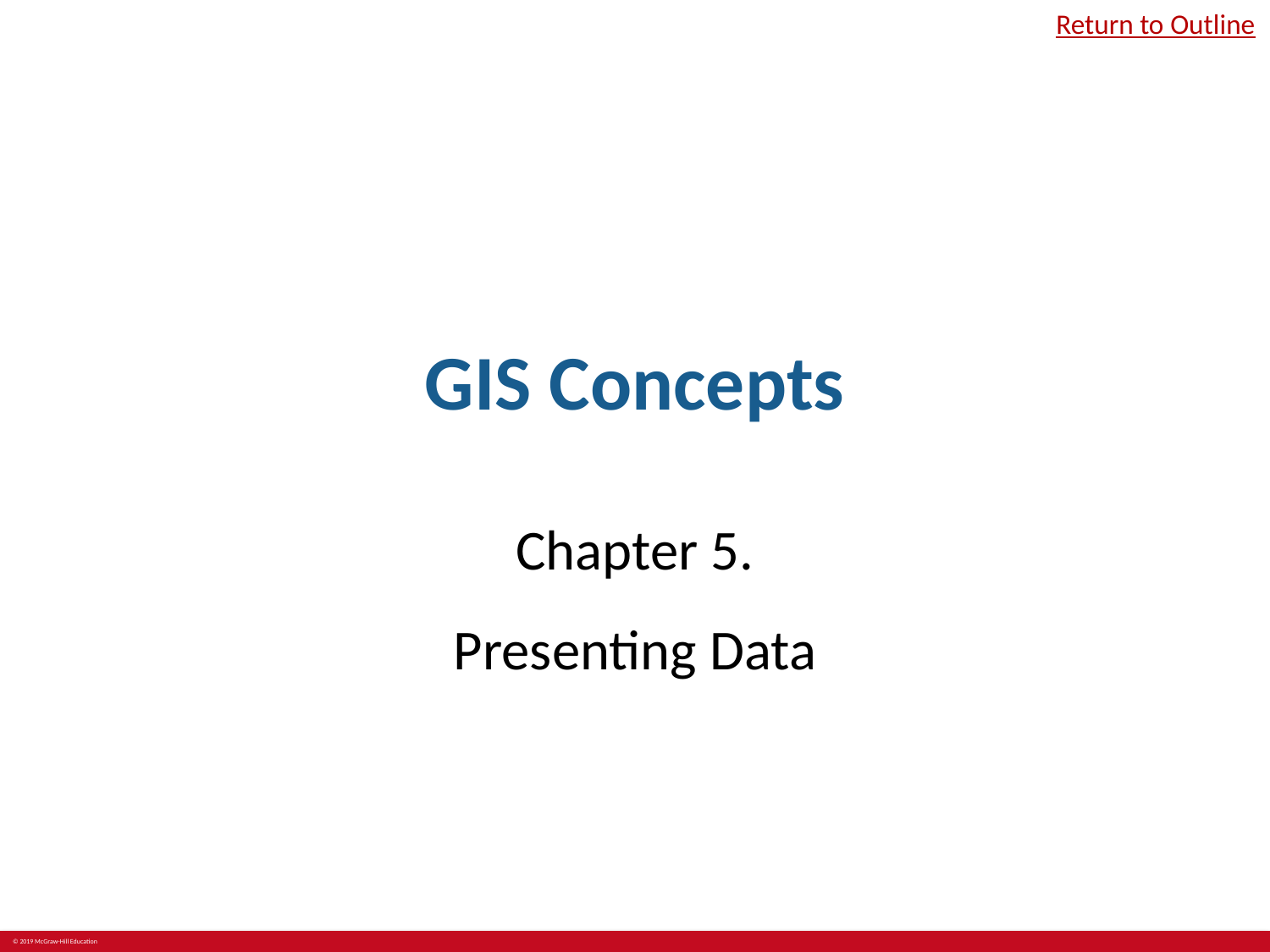

Return to Outline
# GIS Concepts
Chapter 5.
Presenting Data